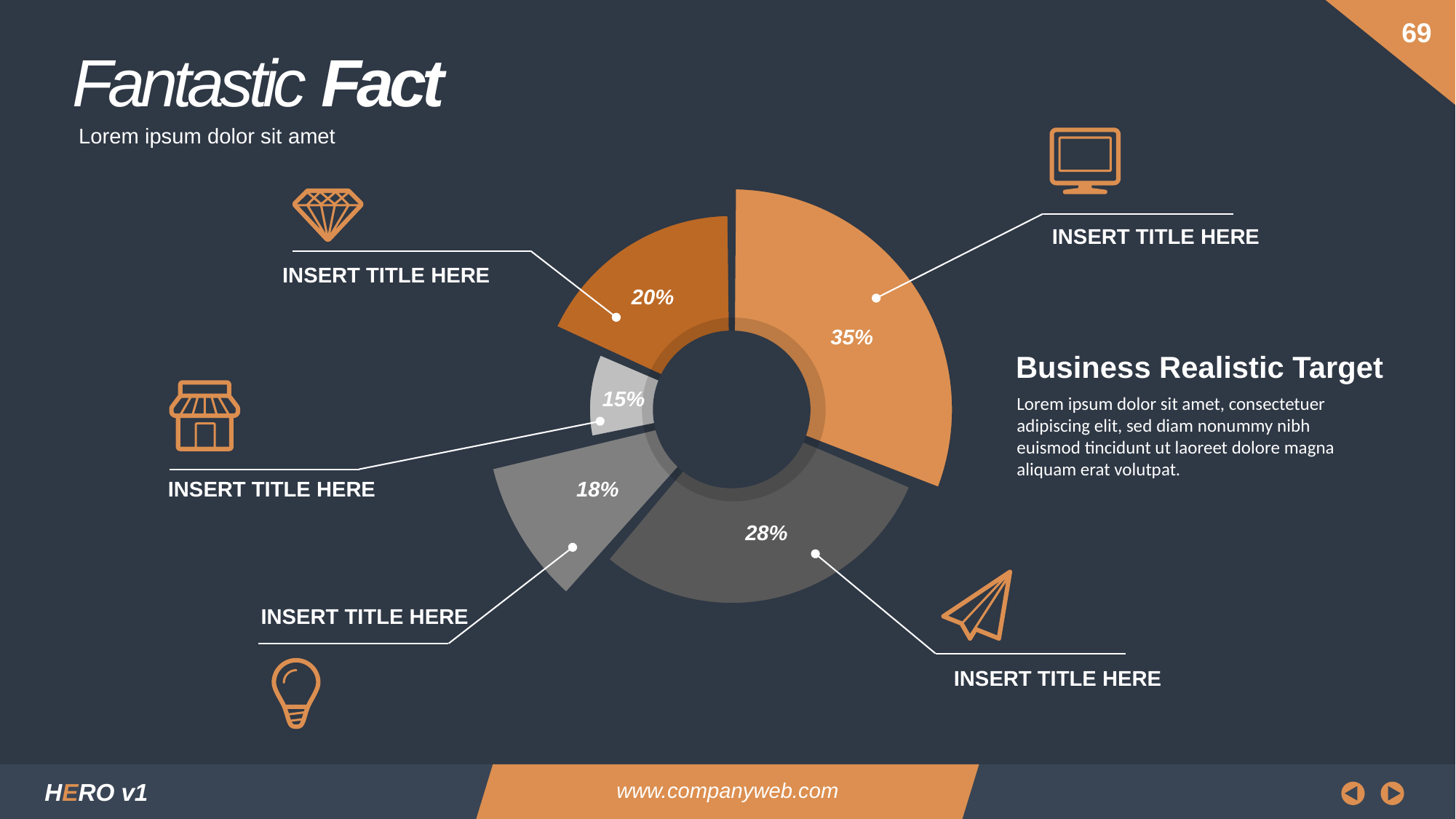

Fantastic Fact
Lorem ipsum dolor sit amet

20%

35%

15%
18%
28%

INSERT TITLE HERE
INSERT TITLE HERE
Business Realistic Target

Lorem ipsum dolor sit amet, consectetuer adipiscing elit, sed diam nonummy nibh euismod tincidunt ut laoreet dolore magna aliquam erat volutpat.
INSERT TITLE HERE

INSERT TITLE HERE

INSERT TITLE HERE